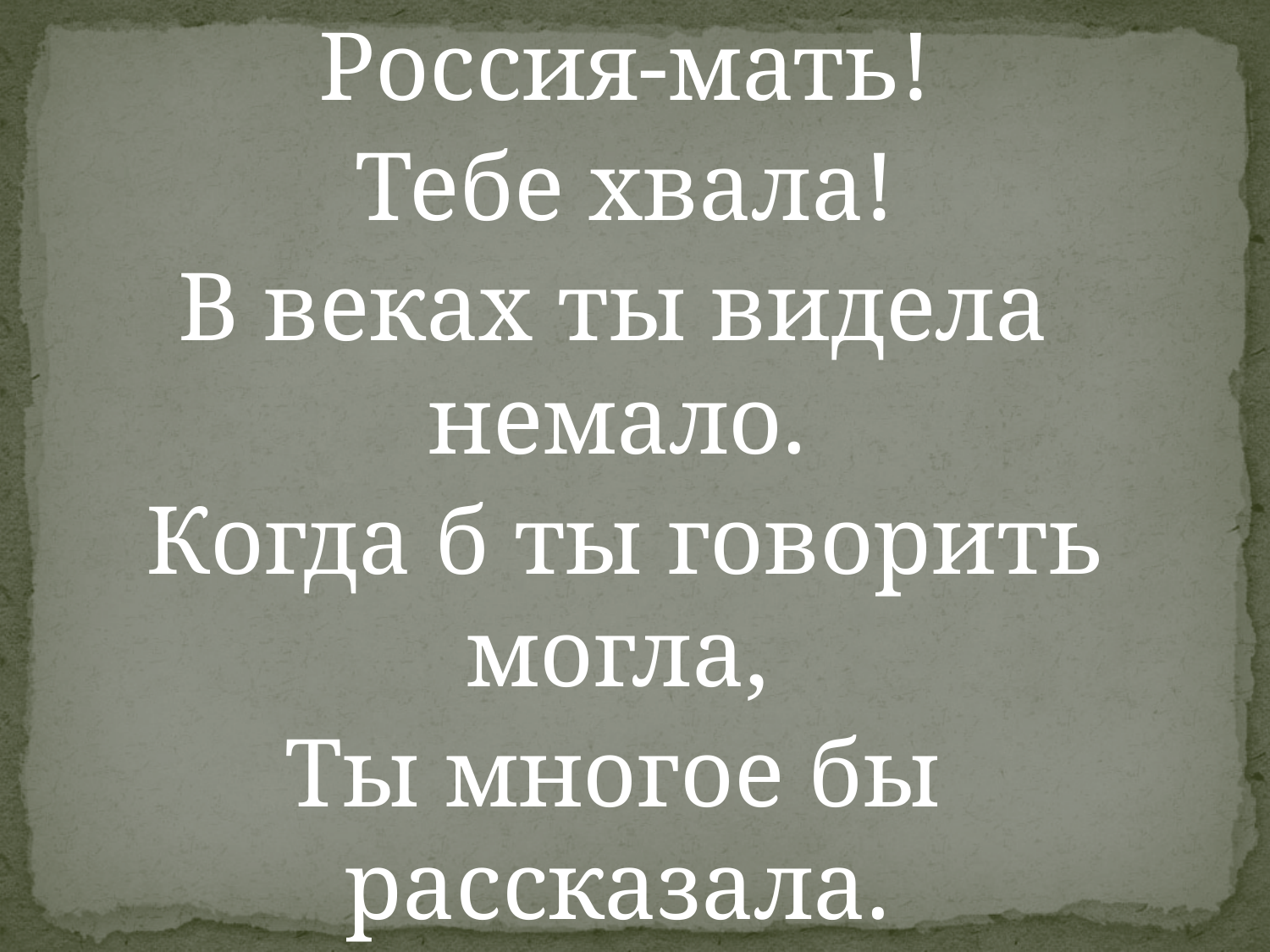

Россия-мать!
  Тебе хвала!
В веках ты видела немало.
 Когда б ты говорить могла,
Ты многое бы рассказала.

#